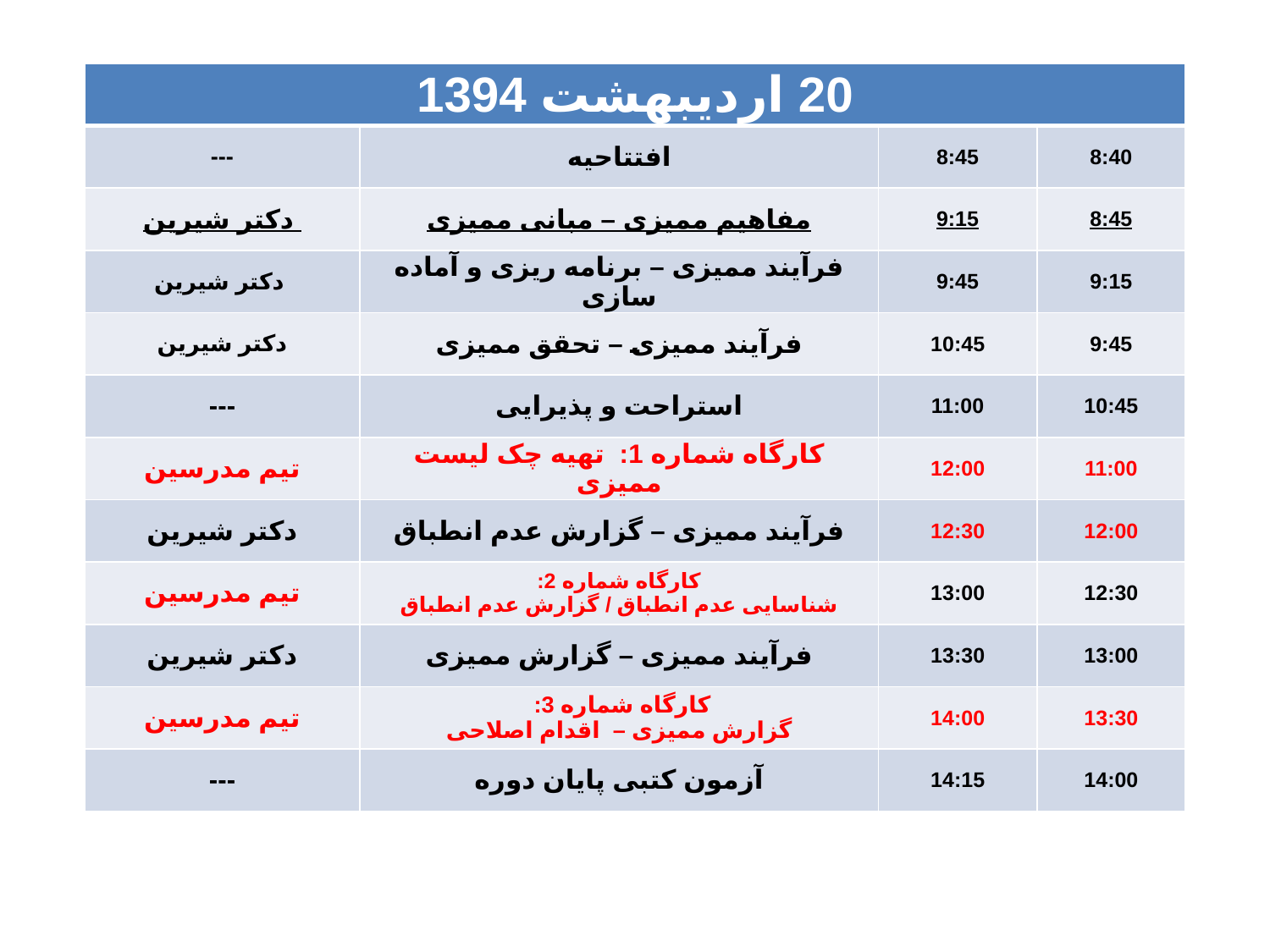

#
| 20 اردیبهشت 1394 |  |  |  |
| --- | --- | --- | --- |
| --- | افتتاحیه | 8:45 | 8:40 |
| دکتر شیرین | مفاهیم ممیزی – مبانی ممیزی | 9:15 | 8:45 |
| دکتر شیرین | فرآیند ممیزی – برنامه ریزی و آماده سازی | 9:45 | 9:15 |
| دکتر شیرین | فرآیند ممیزی – تحقق ممیزی | 10:45 | 9:45 |
| --- | استراحت و پذیرایی | 11:00 | 10:45 |
| تیم مدرسین | کارگاه شماره 1: تهیه چک لیست ممیزی | 12:00 | 11:00 |
| دکتر شیرین | فرآیند ممیزی – گزارش عدم انطباق | 12:30 | 12:00 |
| تیم مدرسین | کارگاه شماره 2: شناسایی عدم انطباق / گزارش عدم انطباق | 13:00 | 12:30 |
| دکتر شیرین | فرآیند ممیزی – گزارش ممیزی | 13:30 | 13:00 |
| تیم مدرسین | کارگاه شماره 3: گزارش ممیزی – اقدام اصلاحی | 14:00 | 13:30 |
| --- | آزمون کتبی پایان دوره | 14:15 | 14:00 |